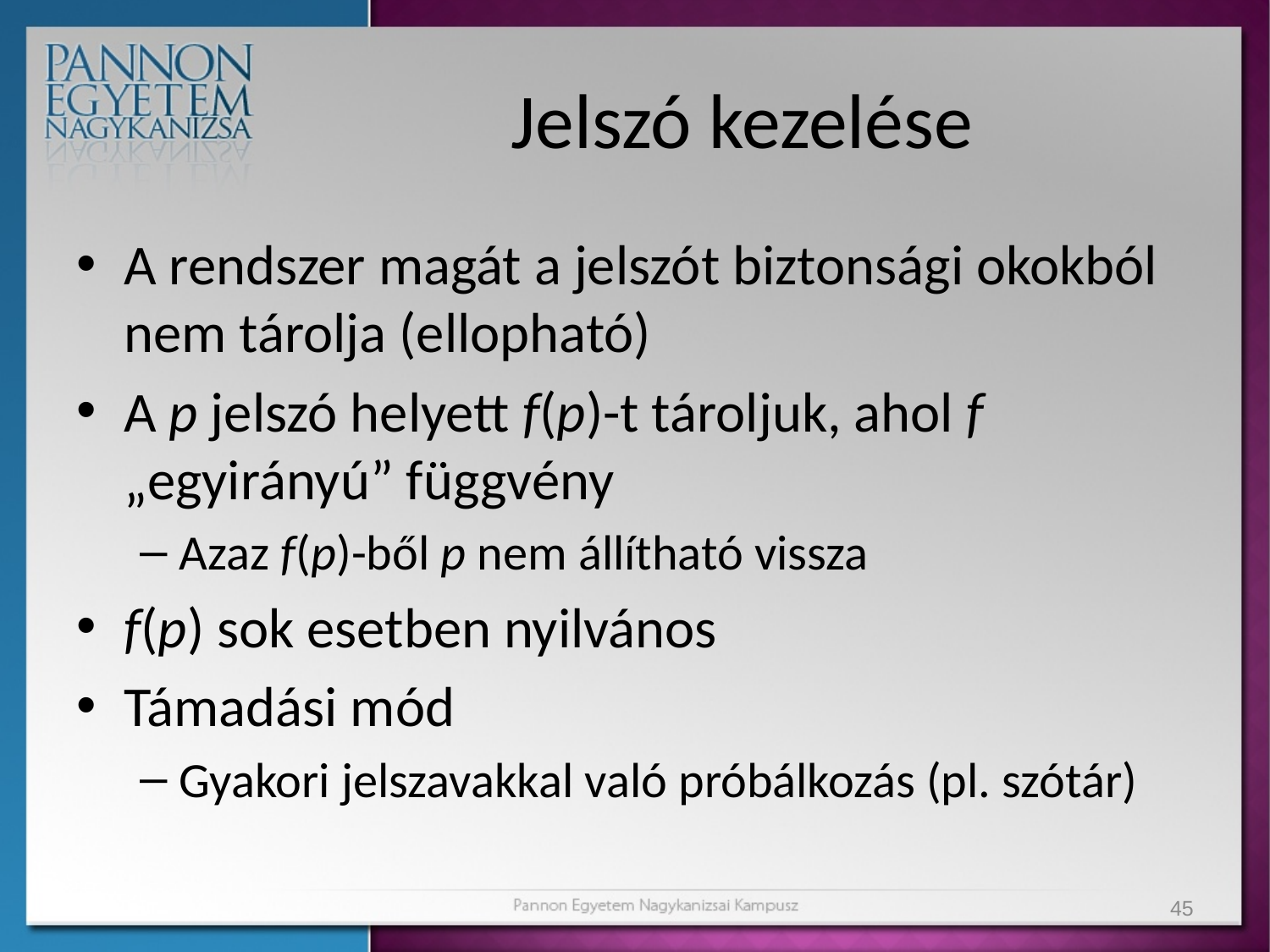

# Jelszó kezelése
A rendszer magát a jelszót biztonsági okokból nem tárolja (ellopható)
A p jelszó helyett f(p)-t tároljuk, ahol f „egyirányú” függvény
Azaz f(p)-ből p nem állítható vissza
f(p) sok esetben nyilvános
Támadási mód
Gyakori jelszavakkal való próbálkozás (pl. szótár)
45